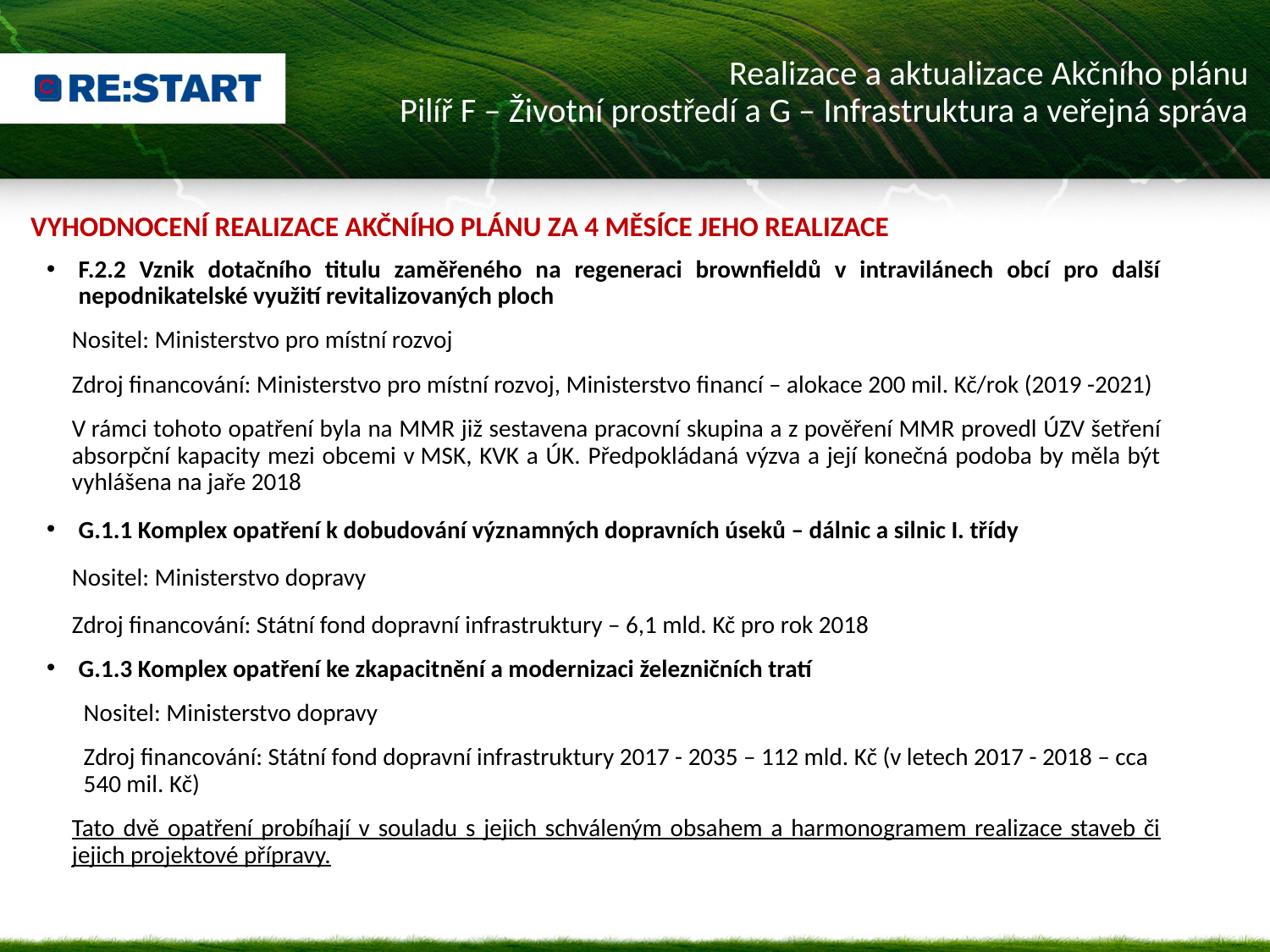

Realizace a aktualizace Akčního plánu
Pilíř F – Životní prostředí a G – Infrastruktura a veřejná správa
Vyhodnocení realizace Akčního plánu za 4 měsíce jeho realizace
F.2.2 Vznik dotačního titulu zaměřeného na regeneraci brownfieldů v intravilánech obcí pro další nepodnikatelské využití revitalizovaných ploch
Nositel: Ministerstvo pro místní rozvoj
Zdroj financování: Ministerstvo pro místní rozvoj, Ministerstvo financí – alokace 200 mil. Kč/rok (2019 -2021)
V rámci tohoto opatření byla na MMR již sestavena pracovní skupina a z pověření MMR provedl ÚZV šetření absorpční kapacity mezi obcemi v MSK, KVK a ÚK. Předpokládaná výzva a její konečná podoba by měla být vyhlášena na jaře 2018
G.1.1 Komplex opatření k dobudování významných dopravních úseků – dálnic a silnic I. třídy
Nositel: Ministerstvo dopravy
Zdroj financování: Státní fond dopravní infrastruktury – 6,1 mld. Kč pro rok 2018
G.1.3 Komplex opatření ke zkapacitnění a modernizaci železničních tratí
Nositel: Ministerstvo dopravy
Zdroj financování: Státní fond dopravní infrastruktury 2017 - 2035 – 112 mld. Kč (v letech 2017 - 2018 – cca 540 mil. Kč)
Tato dvě opatření probíhají v souladu s jejich schváleným obsahem a harmonogramem realizace staveb či jejich projektové přípravy.